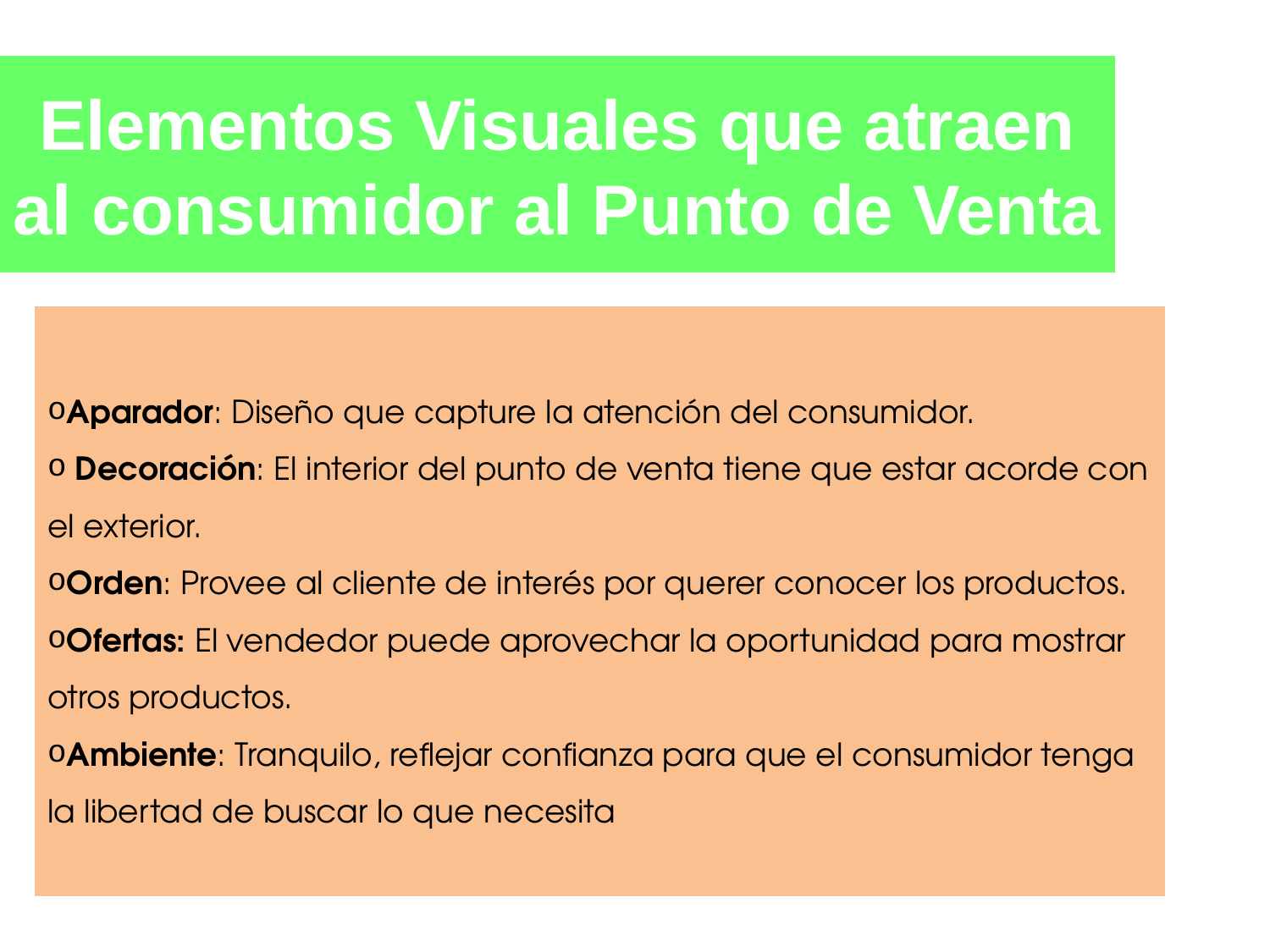

Elementos Visuales que atraen al consumidor al Punto de Venta
Aparador: Diseño que capture la atención del consumidor.
 Decoración: El interior del punto de venta tiene que estar acorde con el exterior.
Orden: Provee al cliente de interés por querer conocer los productos.
Ofertas: El vendedor puede aprovechar la oportunidad para mostrar otros productos.
Ambiente: Tranquilo, reflejar confianza para que el consumidor tenga la libertad de buscar lo que necesita